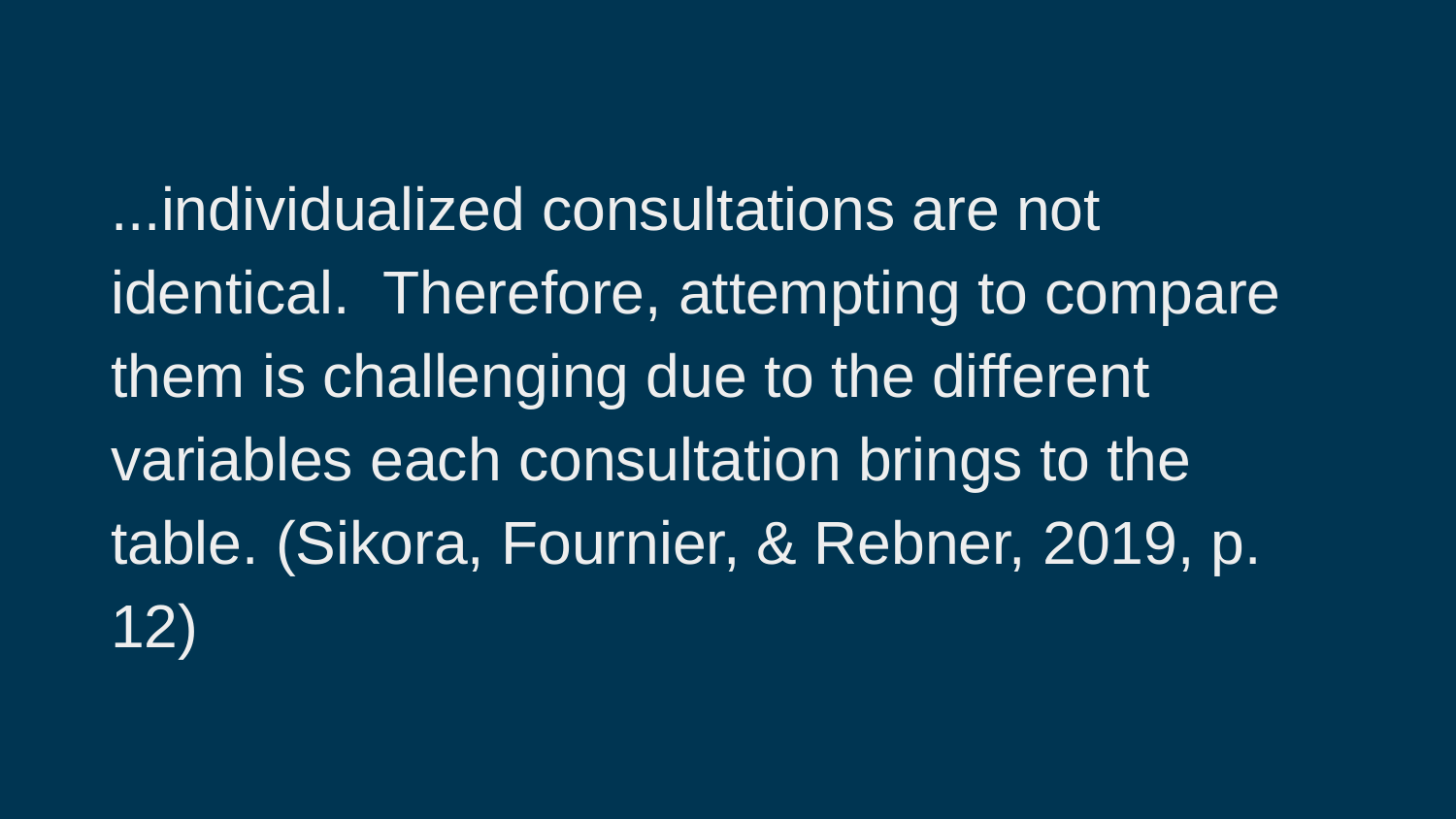

...individualized consultations are not identical.  Therefore, attempting to compare them is challenging due to the different variables each consultation brings to the table. (Sikora, Fournier, & Rebner, 2019, p. 12)
#ACLib19